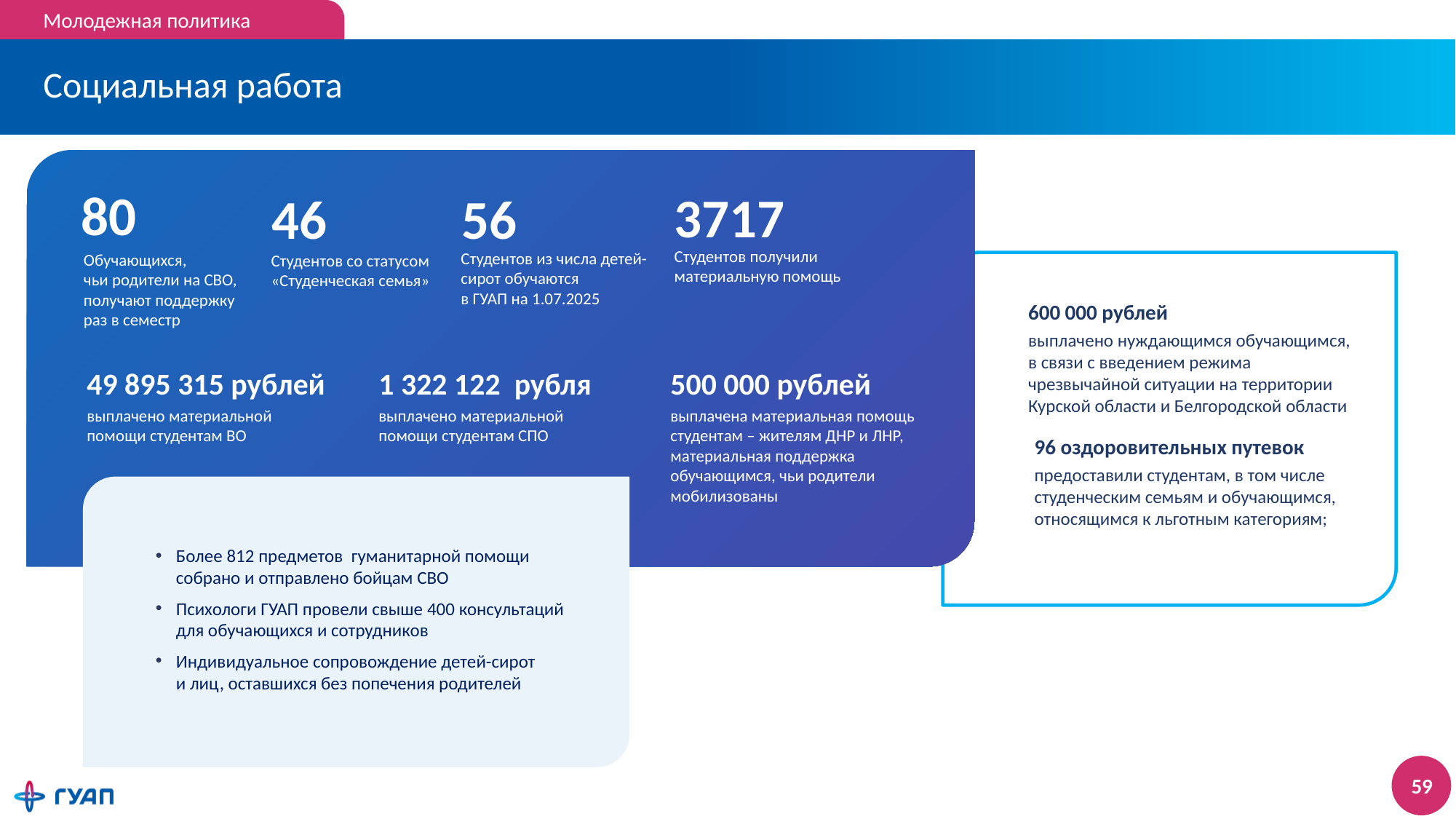

Молодежная политика
# Социальная работа

80
Обучающихся,
чьи родители на СВО, получают поддержку
раз в семестр
3717
Студентов получили материальную помощь
46
Студентов со статусом «Студенческая семья»
56
Студентов из числа детей-сирот обучаются
в ГУАП на 1.07.2025

600 000 рублей
выплачено нуждающимся обучающимся, в связи с введением режима чрезвычайной ситуации на территории Курской области и Белгородской области
96 оздоровительных путевок
предоставили студентам, в том числе студенческим семьям и обучающимся, относящимся к льготным категориям;
49 895 315 рублей
выплачено материальной помощи студентам ВО
1 322 122  рубля
выплачено материальной помощи студентам СПО
500 000 рублей
выплачена материальная помощь студентам – жителям ДНР и ЛНР, материальная поддержка
обучающимся, чьи родители мобилизованы

Более 812 предметов  гуманитарной помощи собрано и отправлено бойцам СВО
Психологи ГУАП провели свыше 400 консультаций
для обучающихся и сотрудников
Индивидуальное сопровождение детей-сирот
и лиц, оставшихся без попечения родителей